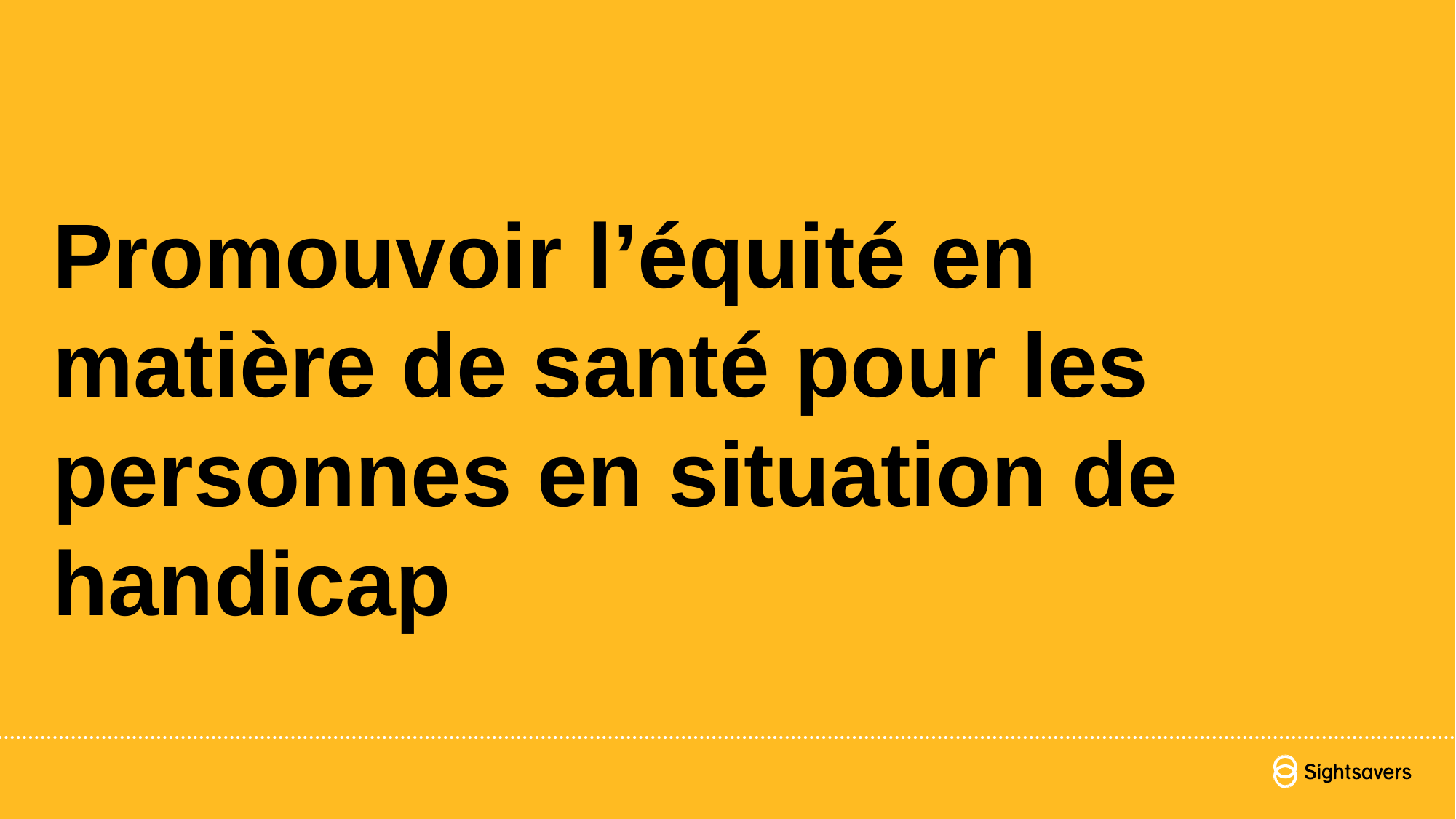

# Promouvoir l’équité en matière de santé pour les personnes en situation de handicap